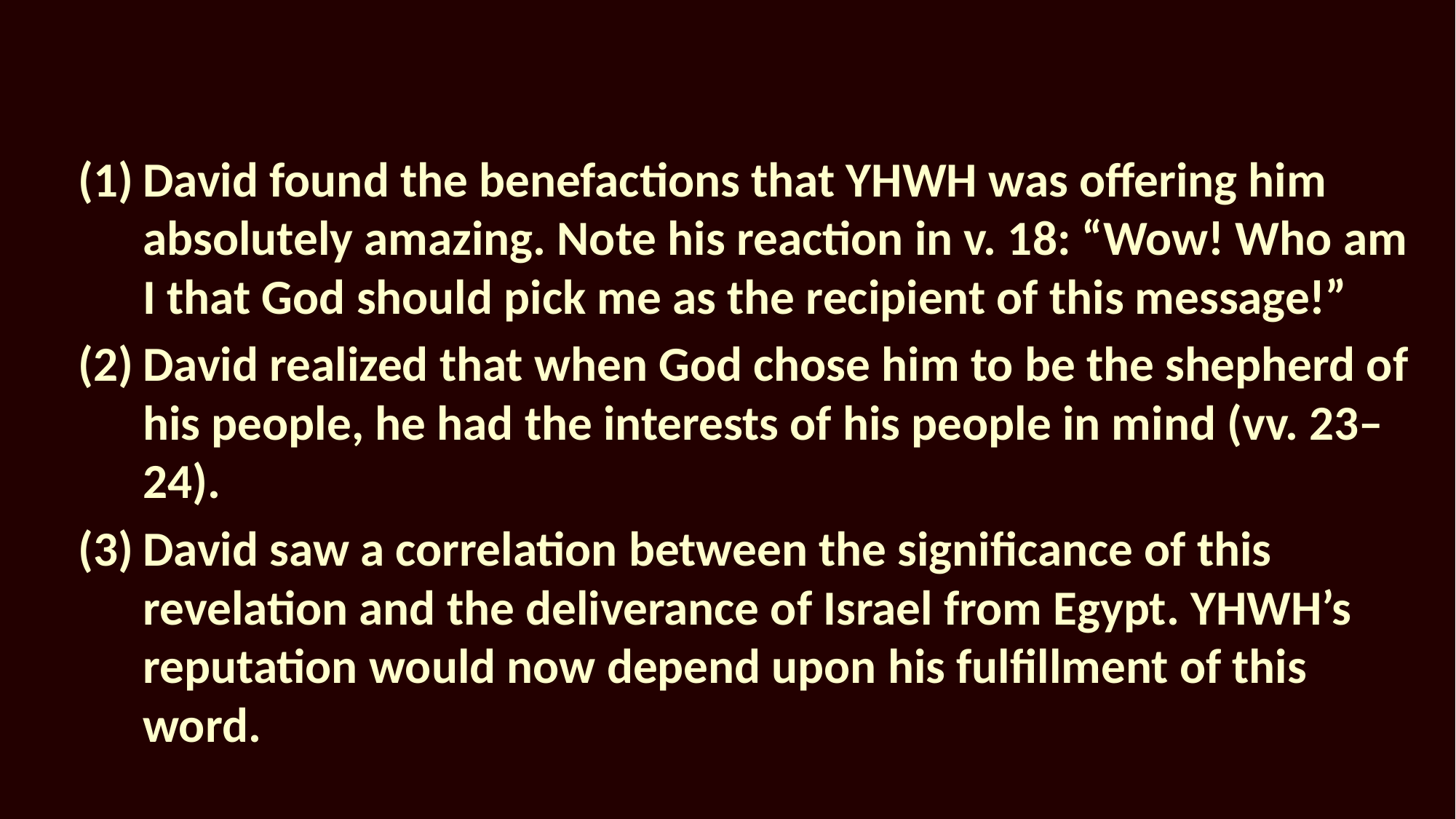

David found the benefactions that YHWH was offering him absolutely amazing. Note his reaction in v. 18: “Wow! Who am I that God should pick me as the recipient of this message!”
David realized that when God chose him to be the shepherd of his people, he had the interests of his people in mind (vv. 23–24).
David saw a correlation between the significance of this revelation and the deliverance of Israel from Egypt. YHWH’s reputation would now depend upon his fulfillment of this word.